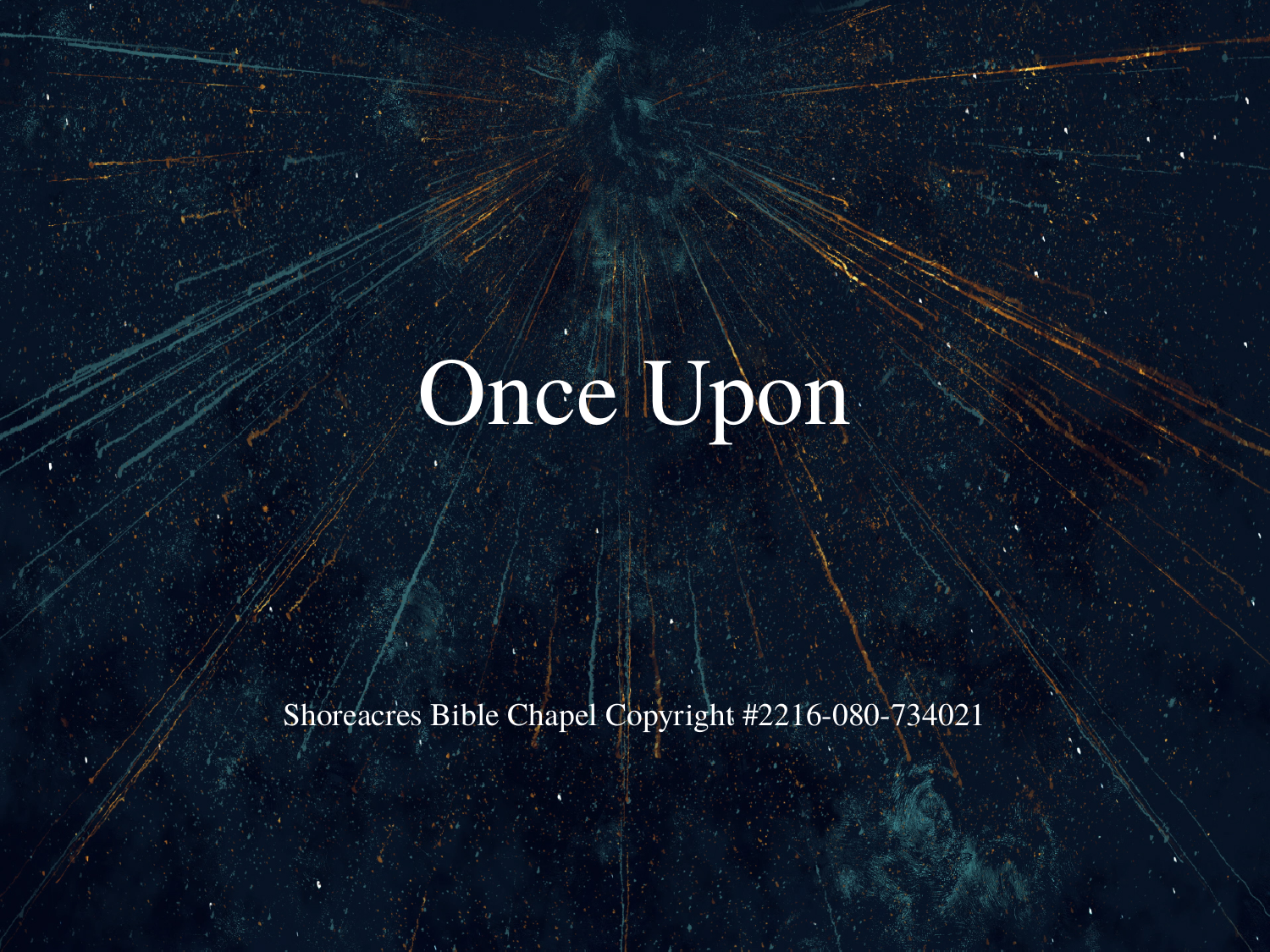

# Once Upon
Shoreacres Bible Chapel Copyright #2216-080-734021